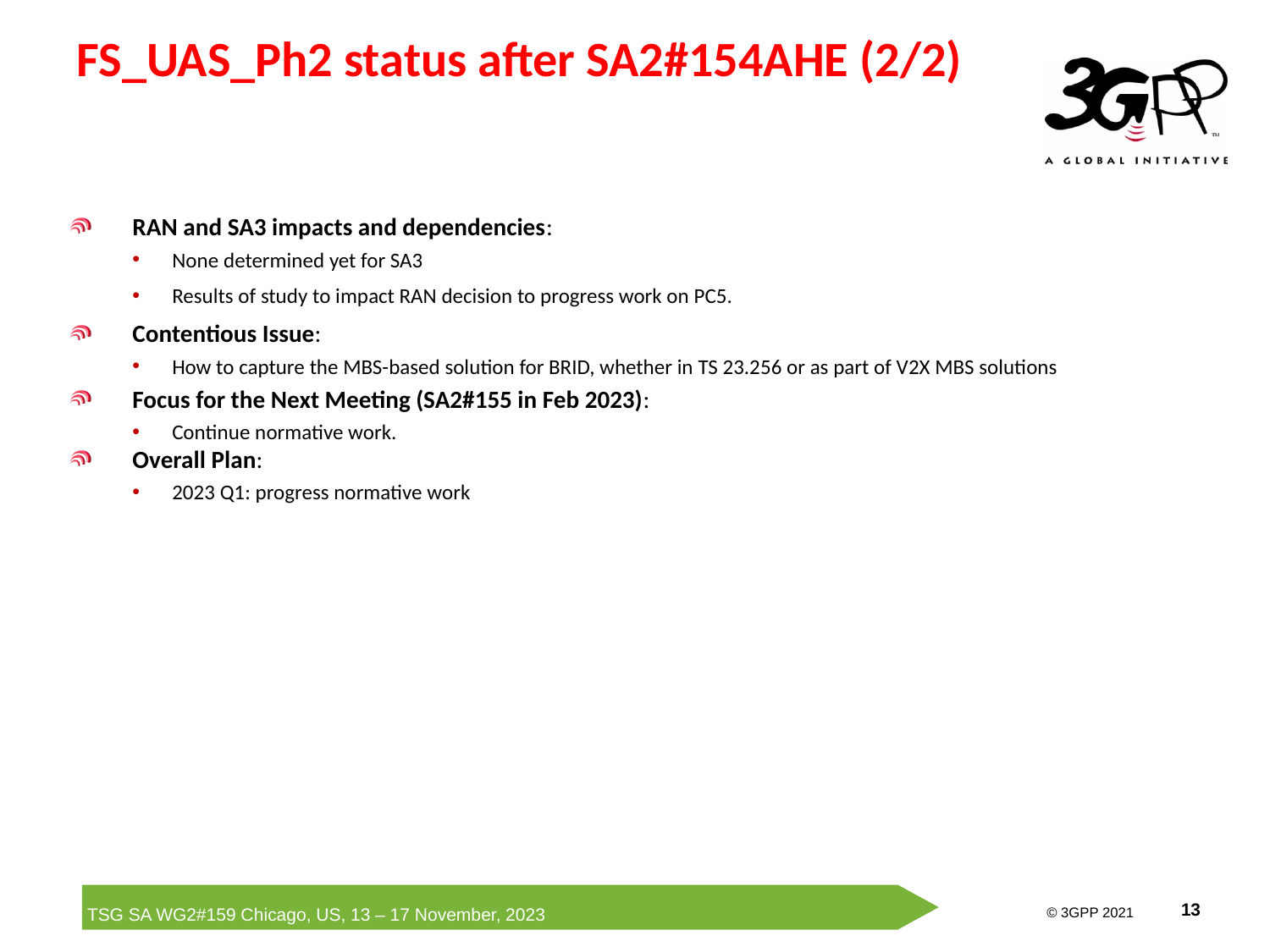

# FS_UAS_Ph2 status after SA2#154AHE (2/2)
RAN and SA3 impacts and dependencies:
None determined yet for SA3
Results of study to impact RAN decision to progress work on PC5.
Contentious Issue:
How to capture the MBS-based solution for BRID, whether in TS 23.256 or as part of V2X MBS solutions
Focus for the Next Meeting (SA2#155 in Feb 2023):
Continue normative work.
Overall Plan:
2023 Q1: progress normative work